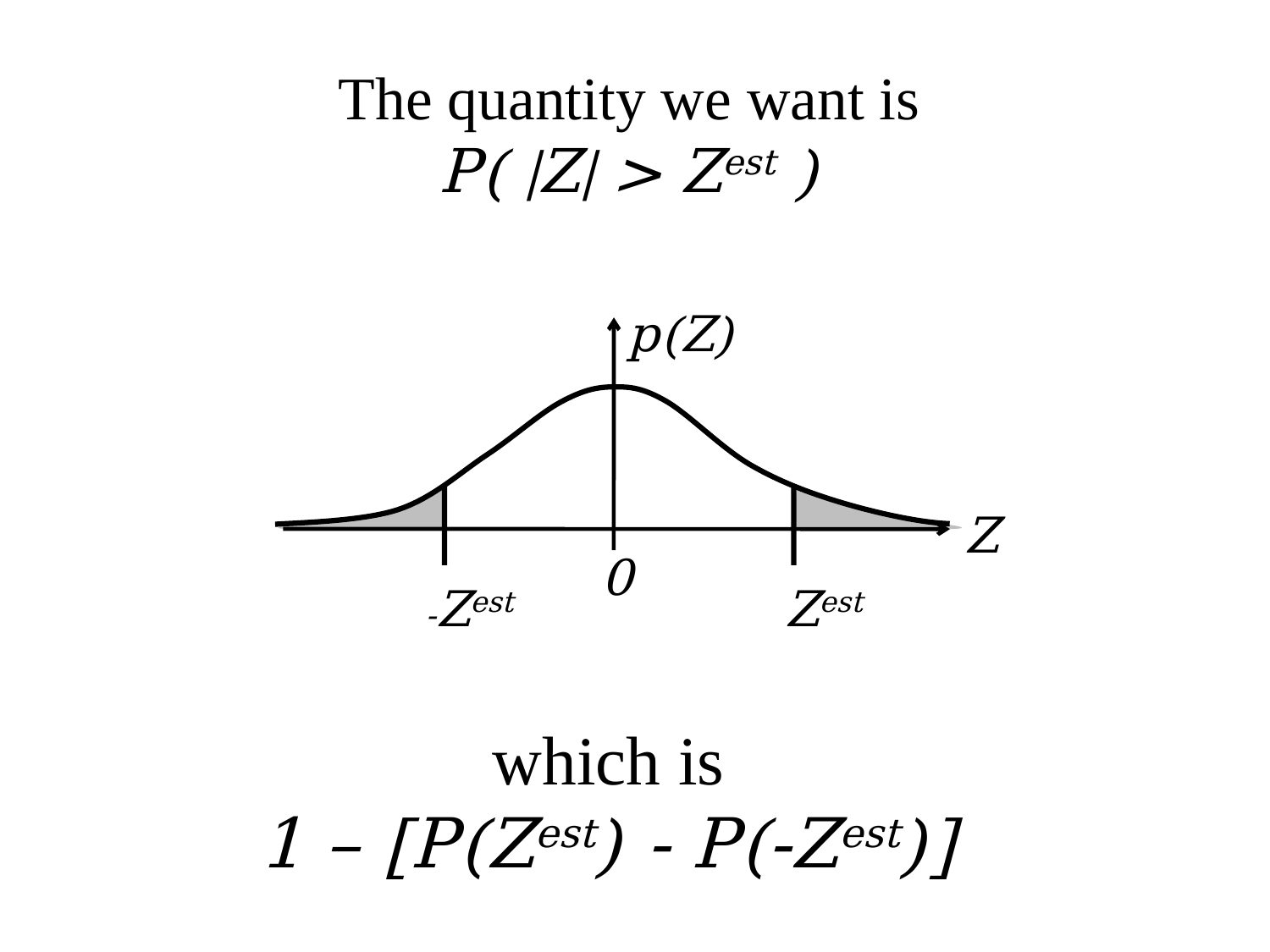

# The quantity we want is P( |Z| > Zest )
p(Z)

Z
0
-Zest
Zest
which is
1 – [P(Zest) - P(-Zest)]